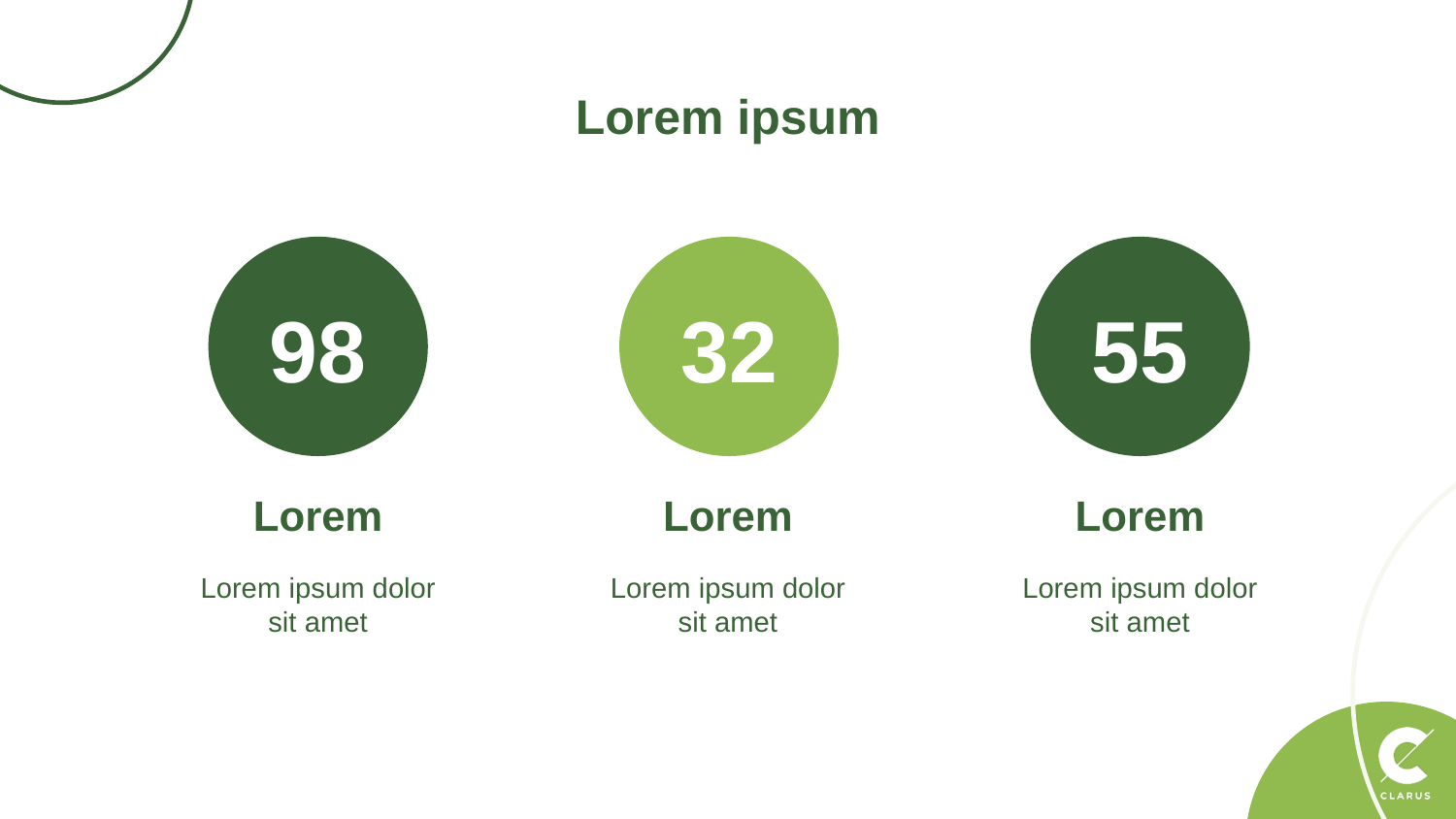

Lorem ipsum

98
# 32
55
Lorem
Lorem
Lorem
Lorem ipsum dolor sit amet
Lorem ipsum dolor sit amet
Lorem ipsum dolor sit amet